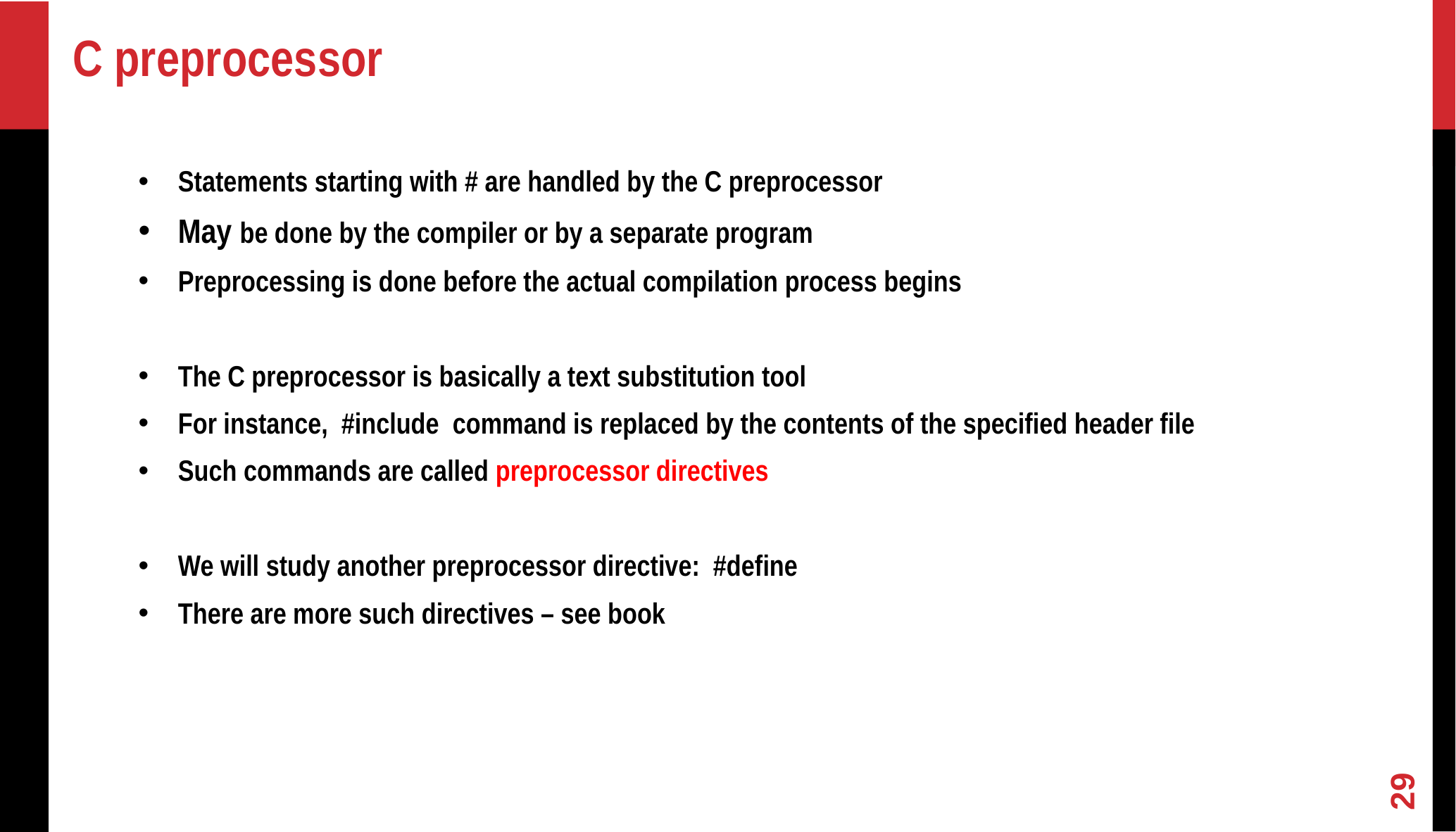

# C preprocessor
Statements starting with # are handled by the C preprocessor
May be done by the compiler or by a separate program
Preprocessing is done before the actual compilation process begins

The C preprocessor is basically a text substitution tool
For instance,  #include  command is replaced by the contents of the specified header file
Such commands are called preprocessor directives

We will study another preprocessor directive:  #define
There are more such directives – see book

29